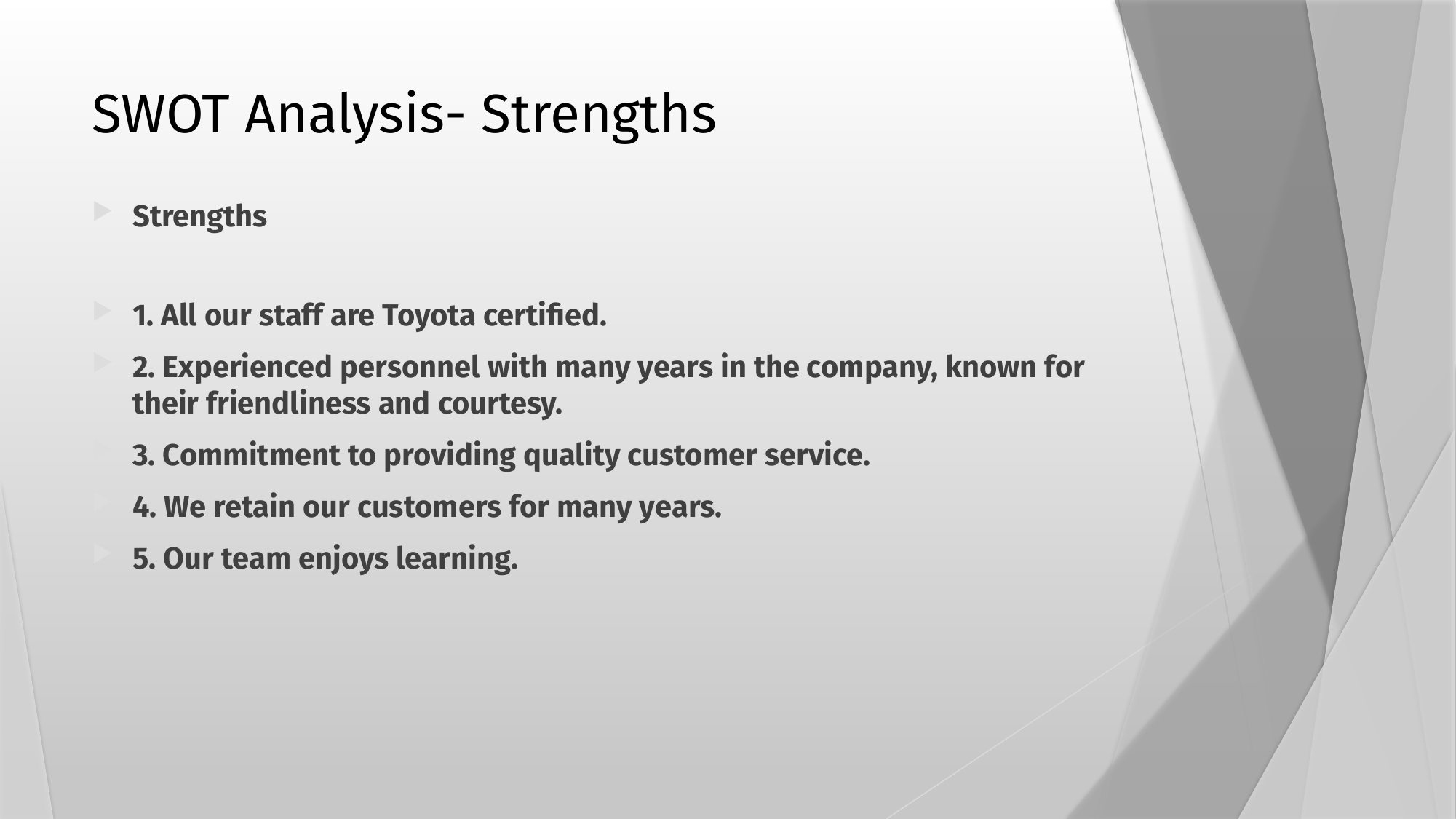

# SWOT Analysis- Strengths
Strengths

1. All our staff are Toyota certified.
2. Experienced personnel with many years in the company, known for their friendliness and courtesy.
3. Commitment to providing quality customer service.
4. We retain our customers for many years.
5. Our team enjoys learning.